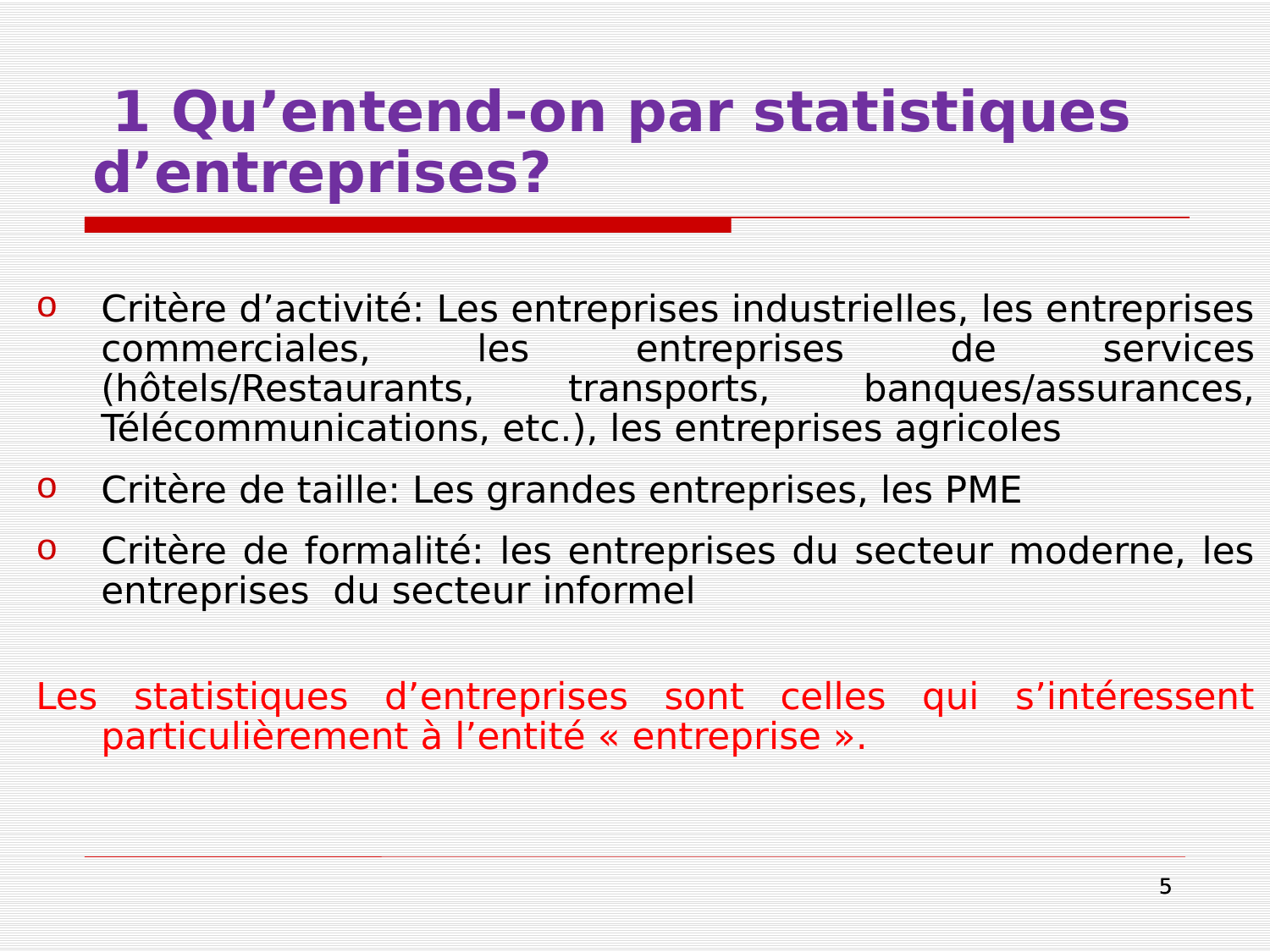

# 1 Qu’entend-on par statistiques d’entreprises?
Critère d’activité: Les entreprises industrielles, les entreprises commerciales, les entreprises de services (hôtels/Restaurants, transports, banques/assurances, Télécommunications, etc.), les entreprises agricoles
Critère de taille: Les grandes entreprises, les PME
Critère de formalité: les entreprises du secteur moderne, les entreprises  du secteur informel

Les statistiques d’entreprises sont celles qui s’intéressent particulièrement à l’entité « entreprise ».

5
5